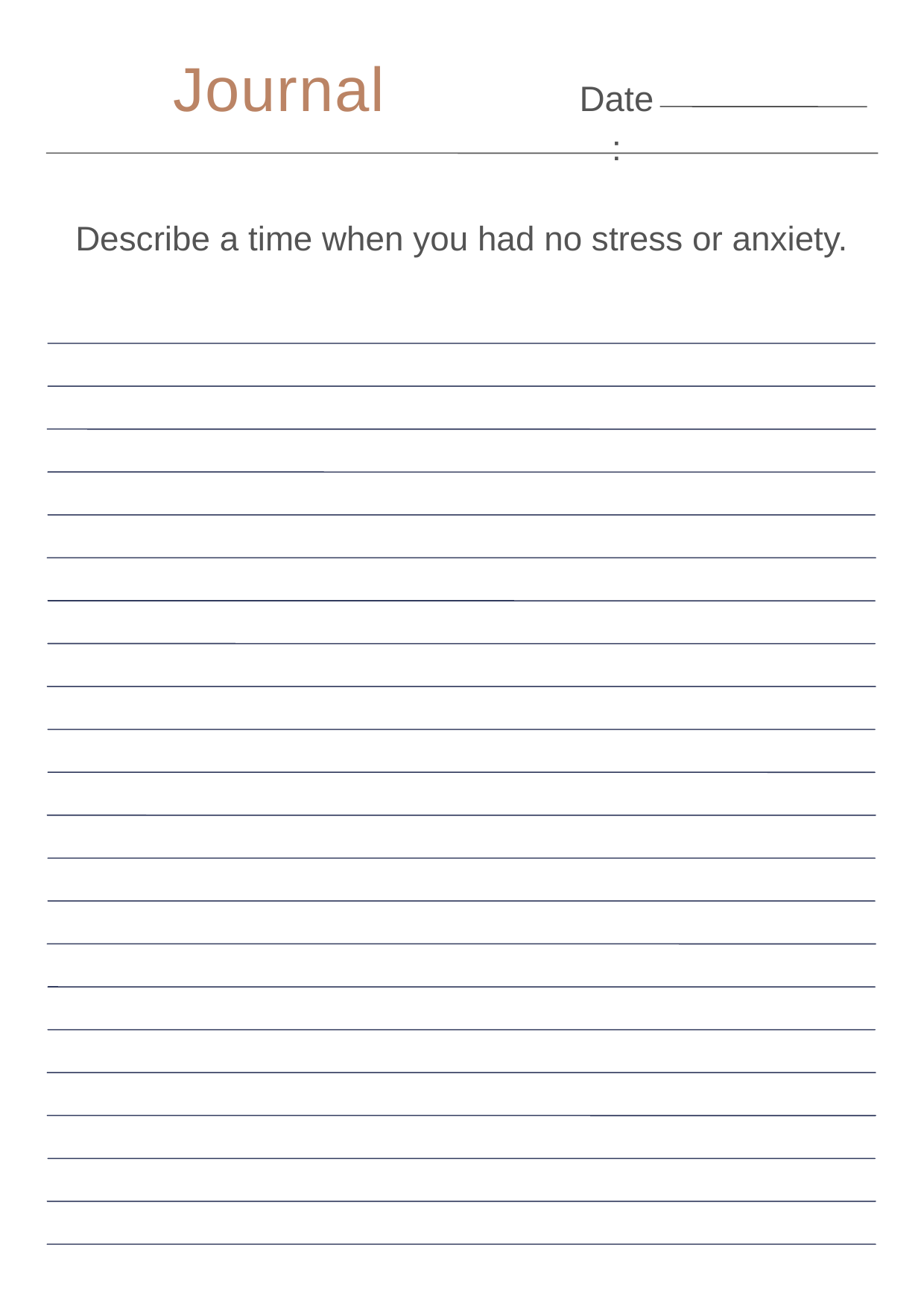

Journal
Date:

Describe a time when you had no stress or anxiety.